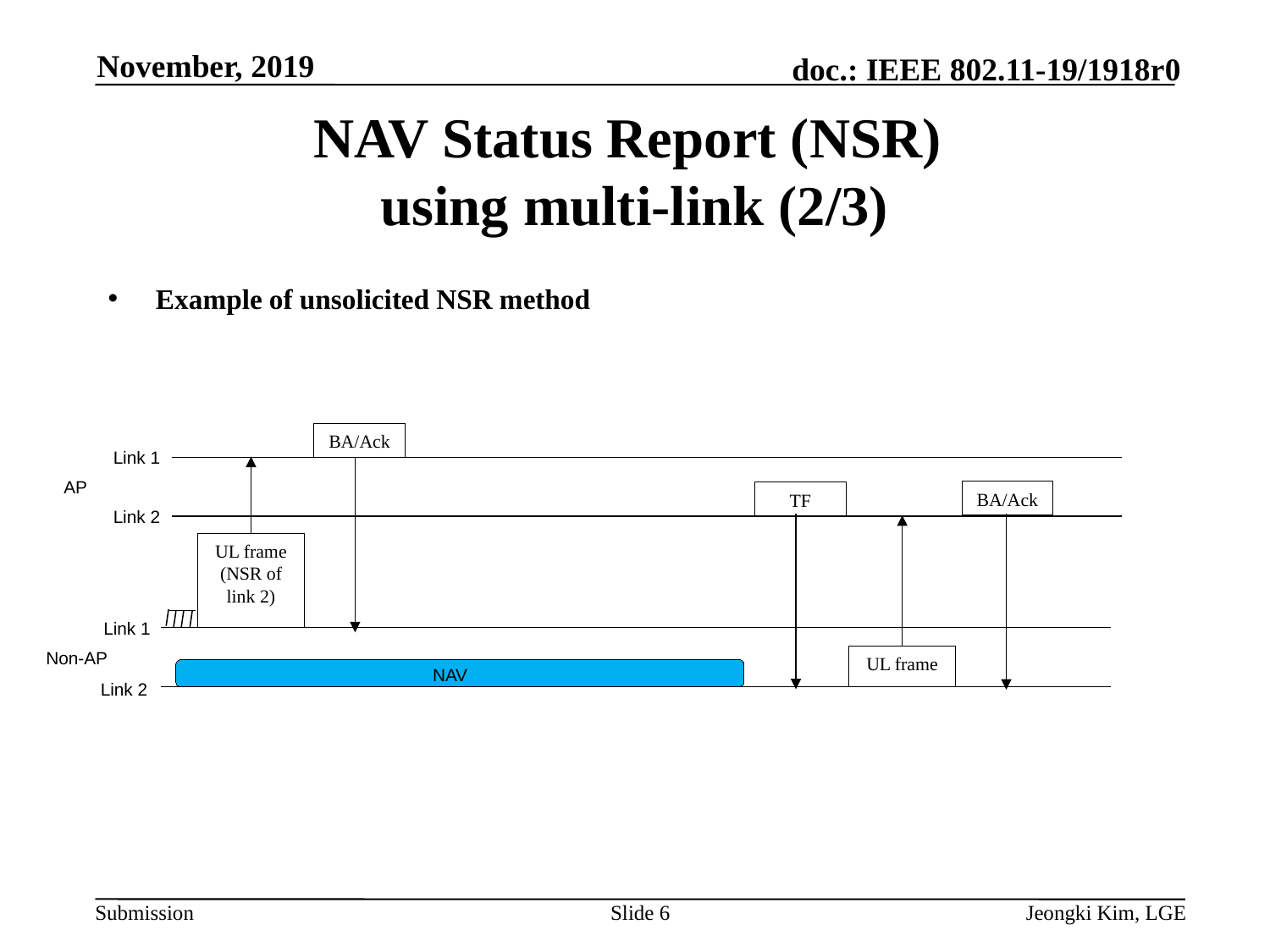

November, 2019
# NAV Status Report (NSR) using multi-link (2/3)
Example of unsolicited NSR method
BA/Ack
Link 1
AP
BA/Ack
TF
Link 2
UL frame (NSR of link 2)
Link 1
Non-AP
UL frame
NAV

Link 2
Slide 6
Jeongki Kim, LGE